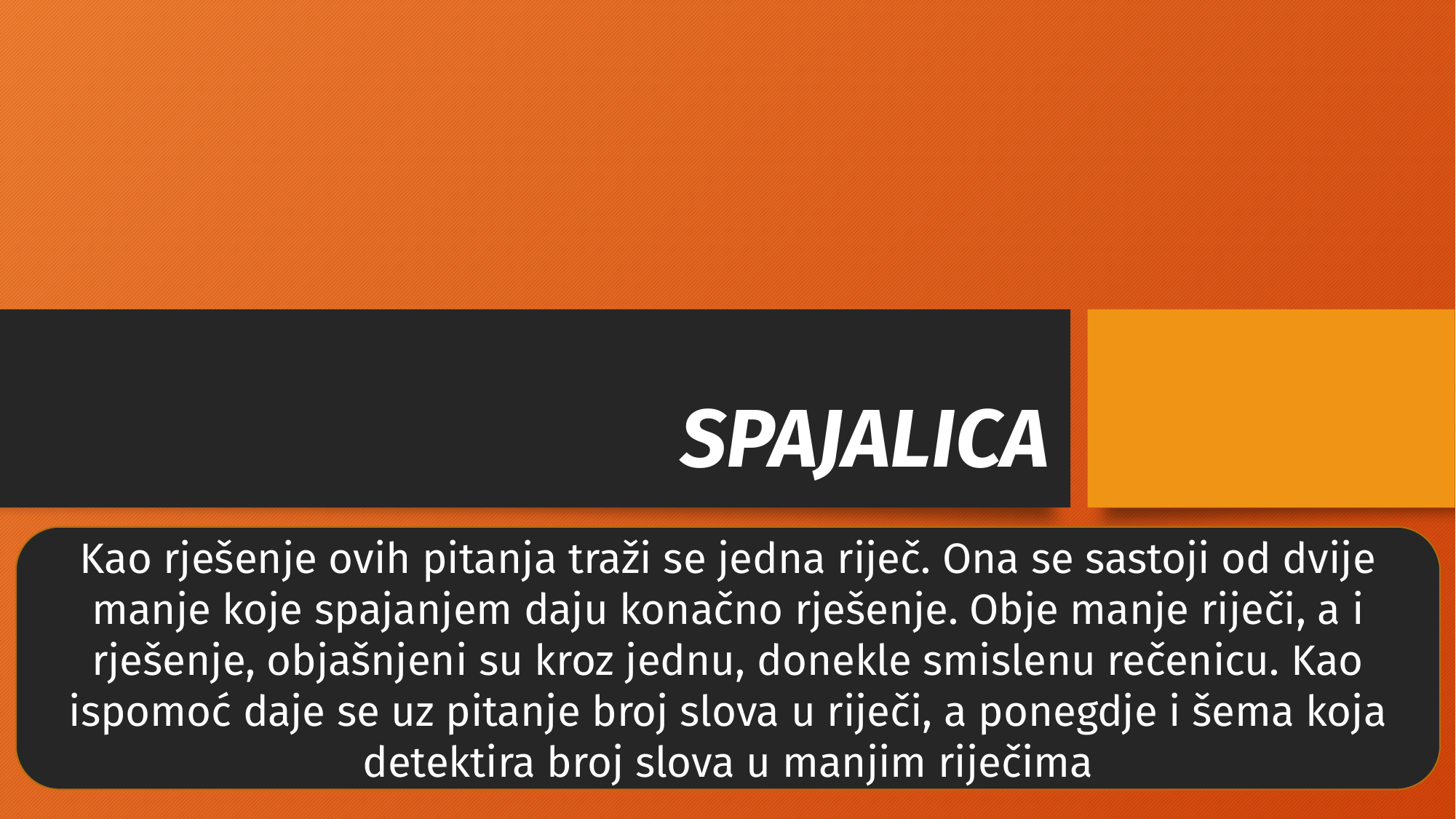

# SPAJALICA
Kao rješenje ovih pitanja traži se jedna riječ. Ona se sastoji od dvije manje koje spajanjem daju konačno rješenje. Obje manje riječi, a i rješenje, objašnjeni su kroz jednu, donekle smislenu rečenicu. Kao ispomoć daje se uz pitanje broj slova u riječi, a ponegdje i šema koja detektira broj slova u manjim riječima